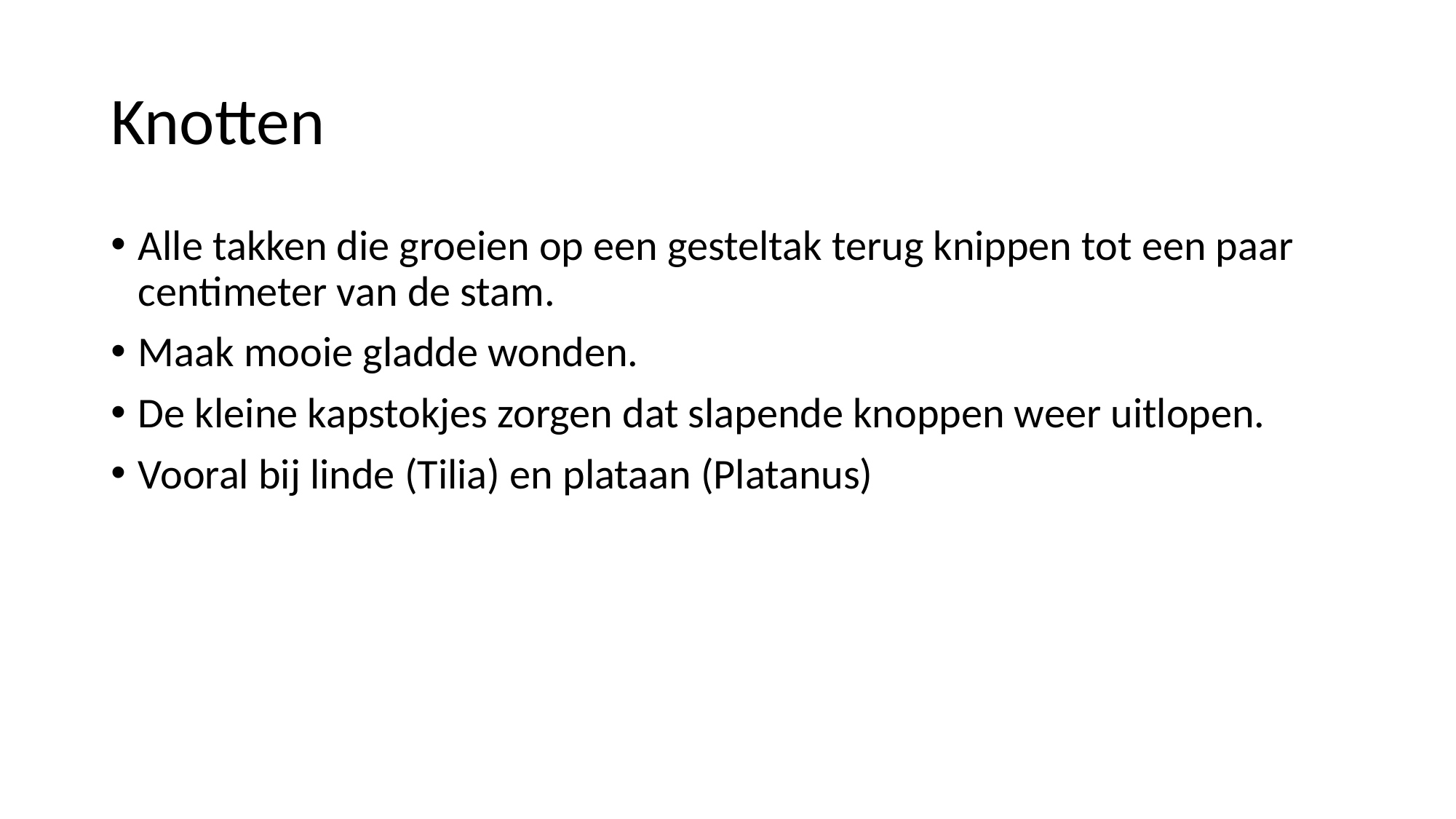

# Knotten
Alle takken die groeien op een gesteltak terug knippen tot een paar centimeter van de stam.
Maak mooie gladde wonden.
De kleine kapstokjes zorgen dat slapende knoppen weer uitlopen.
Vooral bij linde (Tilia) en plataan (Platanus)